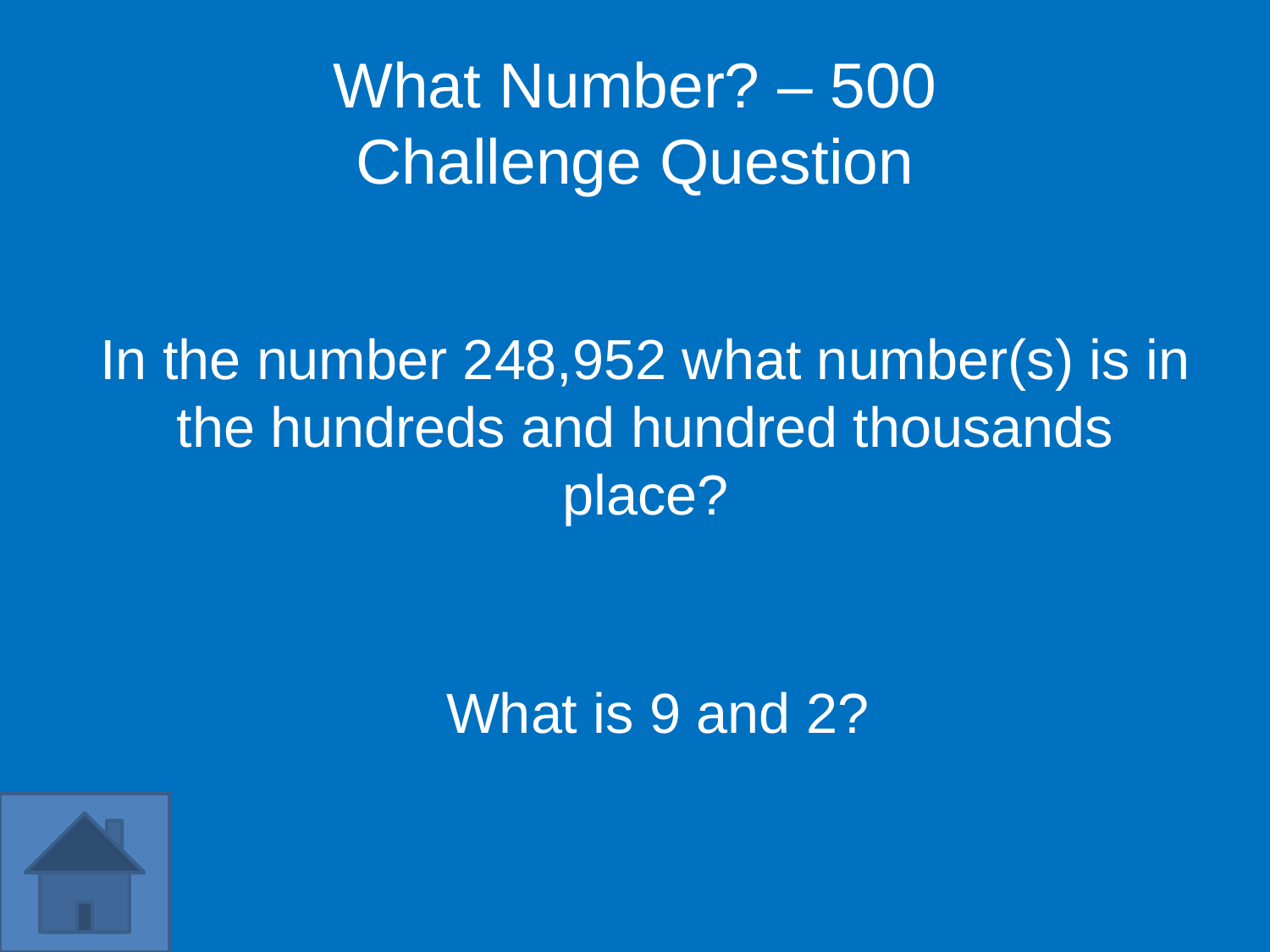

What Number? – 500
Challenge Question

In the number 248,952 what number(s) is in the hundreds and hundred thousands place?

What is 9 and 2?